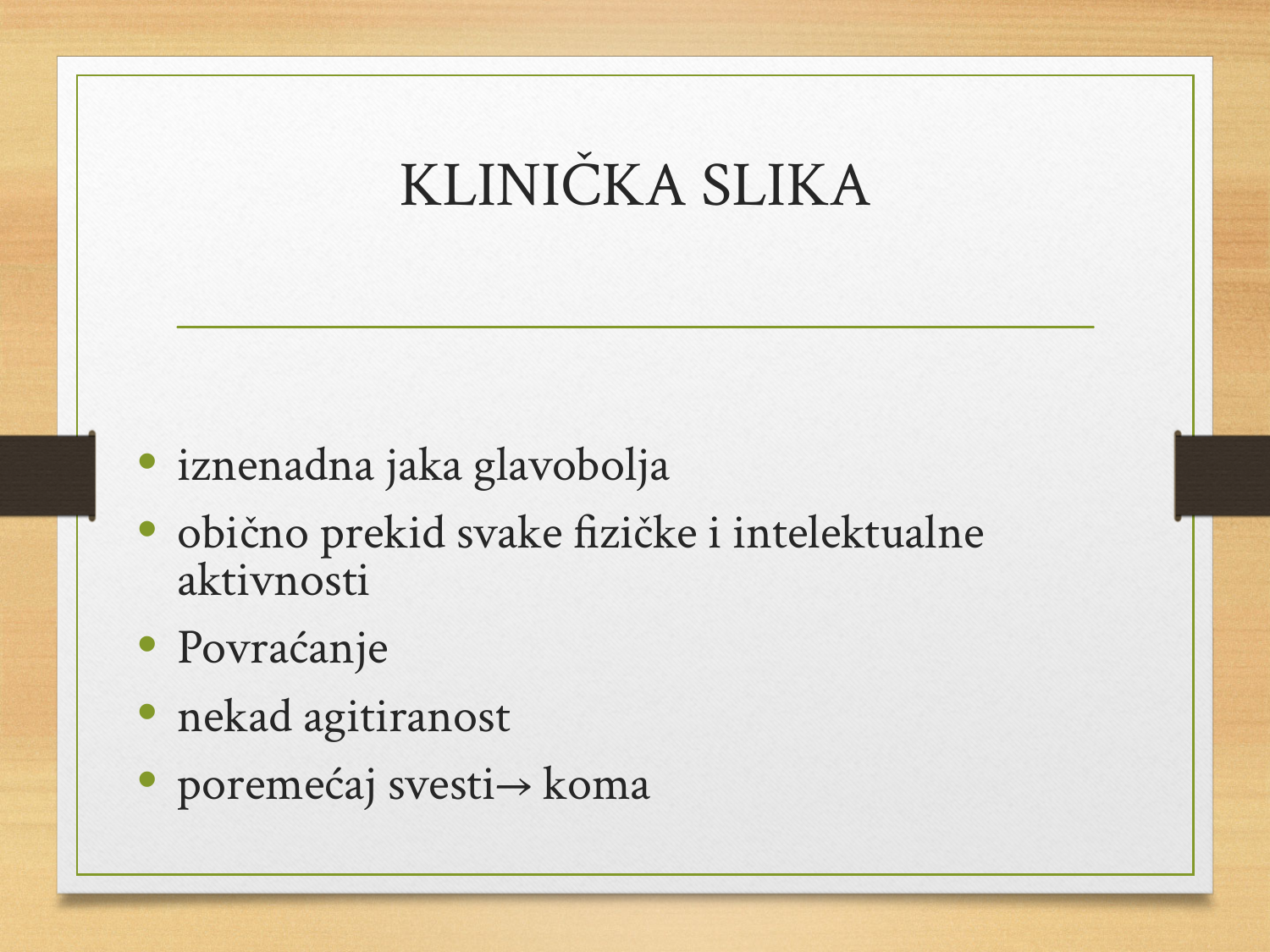

# KLINIČKA SLIKA
iznenadna jaka glavobolja
obično prekid svake fizičke i intelektualne aktivnosti
Povraćanje
nekad agitiranost
poremećaj svesti→ koma